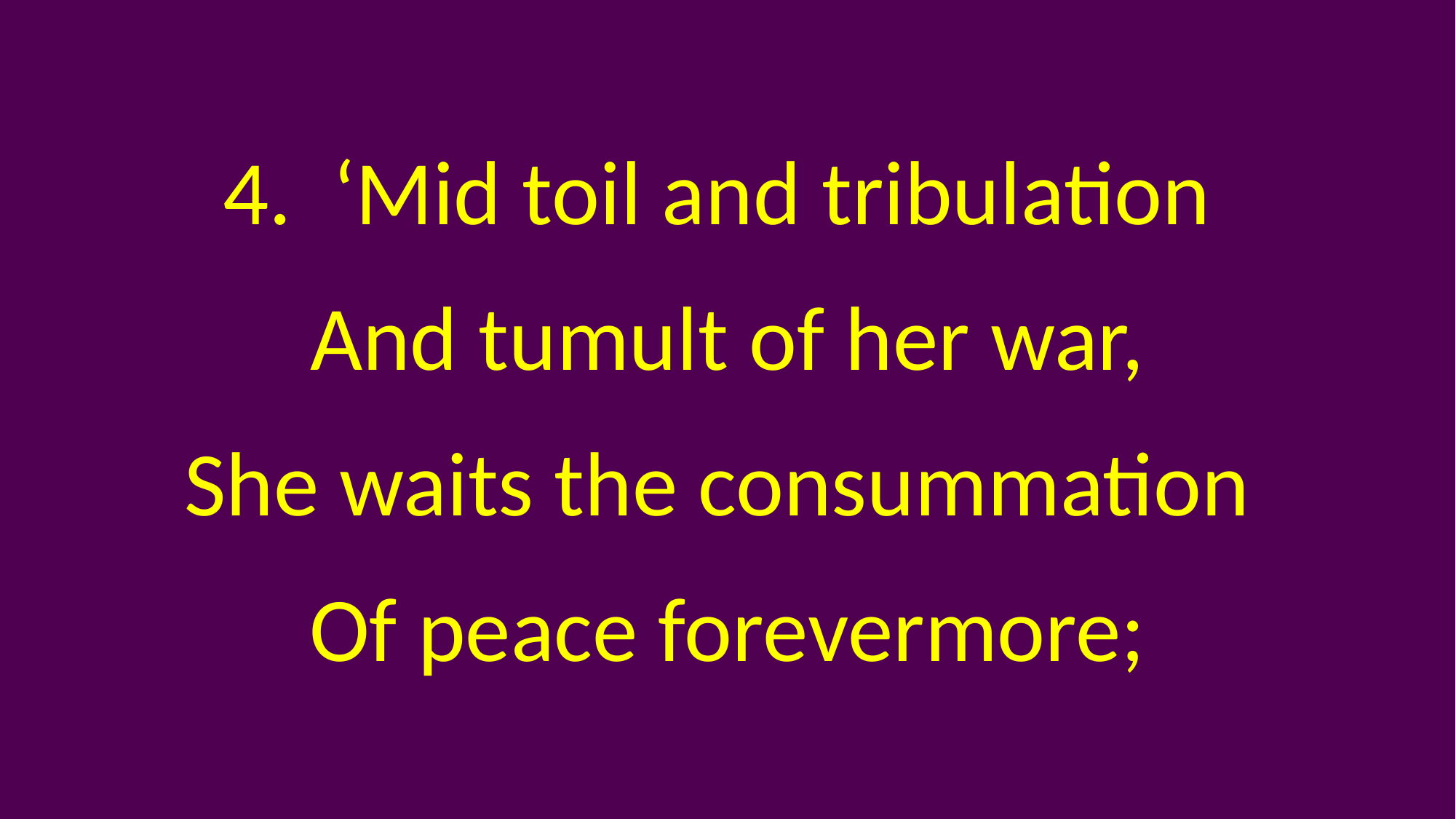

4.  ‘Mid toil and tribulation
And tumult of her war,
She waits the consummation
Of peace forevermore;